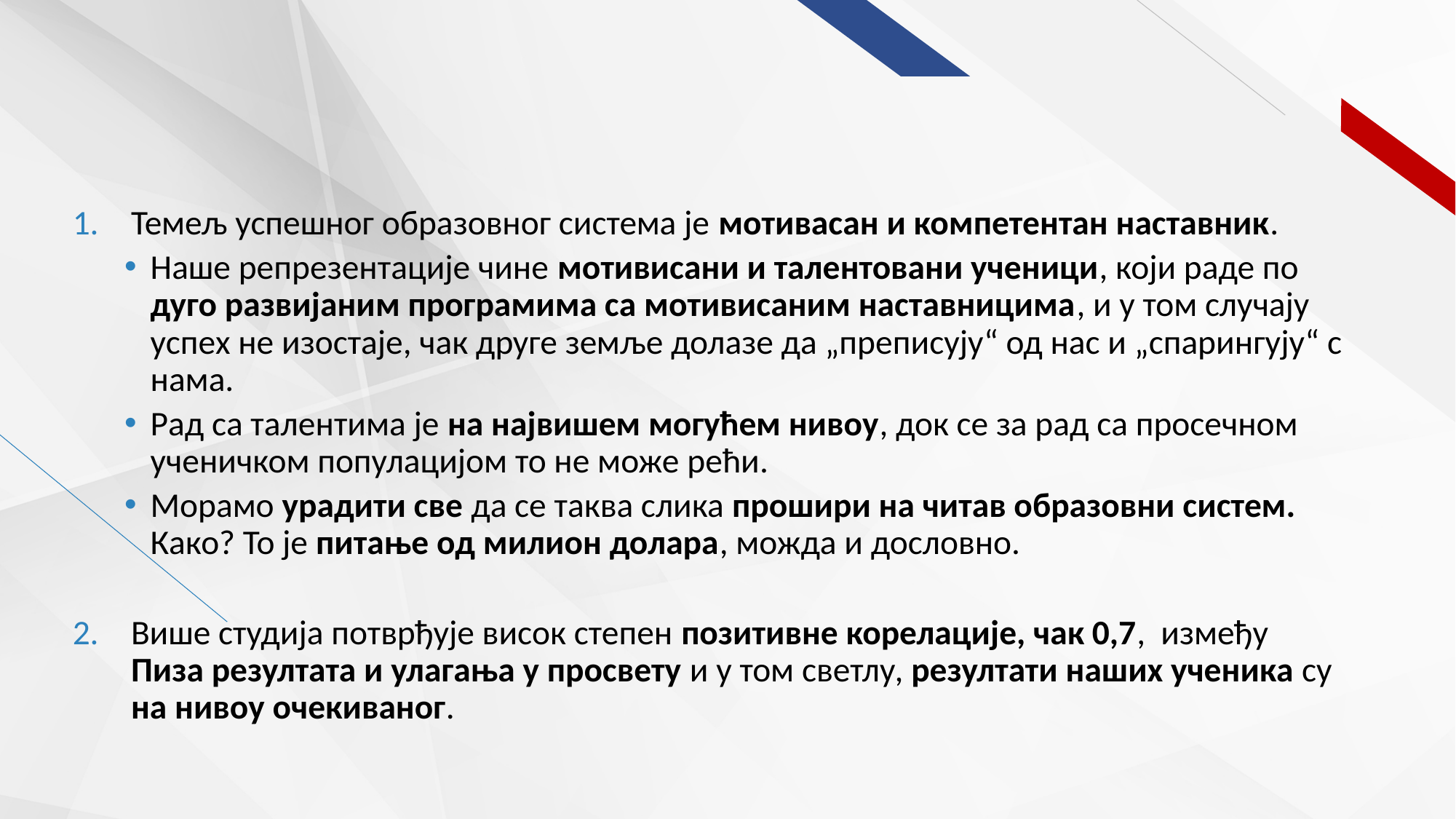

Темељ успешног образовног система је мотивасан и компетентан наставник.
Наше репрезентације чине мотивисани и талентовани ученици, који раде по дуго развијаним програмима са мотивисаним наставницима, и у том случају успех не изостаје, чак друге земље долазе да „преписују“ од нас и „спарингују“ с нама.
Рад са талентима је на највишем могућем нивоу, док се за рад са просечном ученичком популацијом то не може рећи.
Морамо урадити све да се таква слика прошири на читав образовни систем. Како? То је питање од милион долара, можда и дословно.

Више студија потврђује висок степен позитивне корелације, чак 0,7,  између Пиза резултата и улагања у просвету и у том светлу, резултати наших ученика су на нивоу очекиваног.